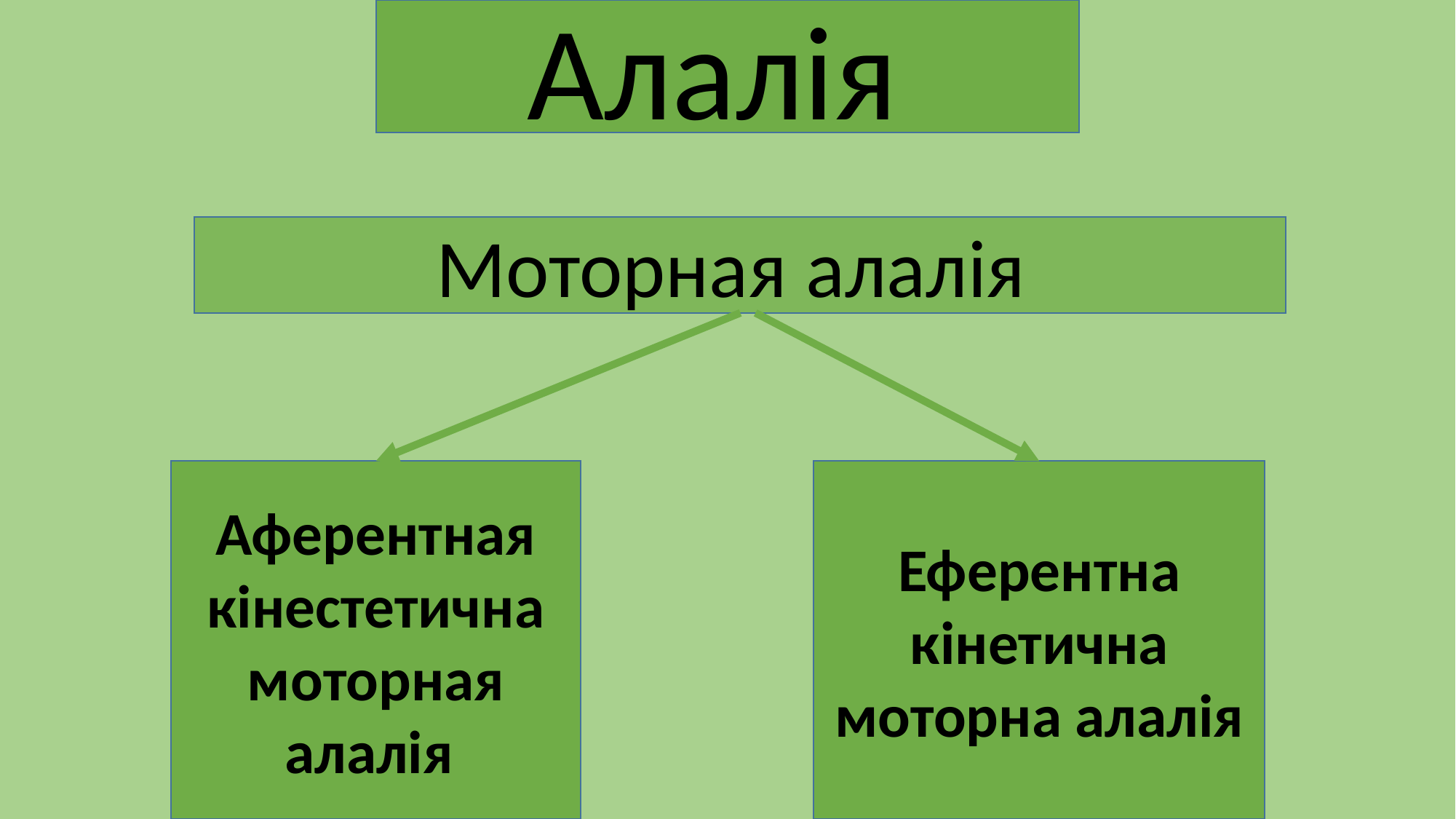

Алалія
Моторная алалія
Аферентная кінестетична моторная алалія
Еферентна кінетична моторна алалія